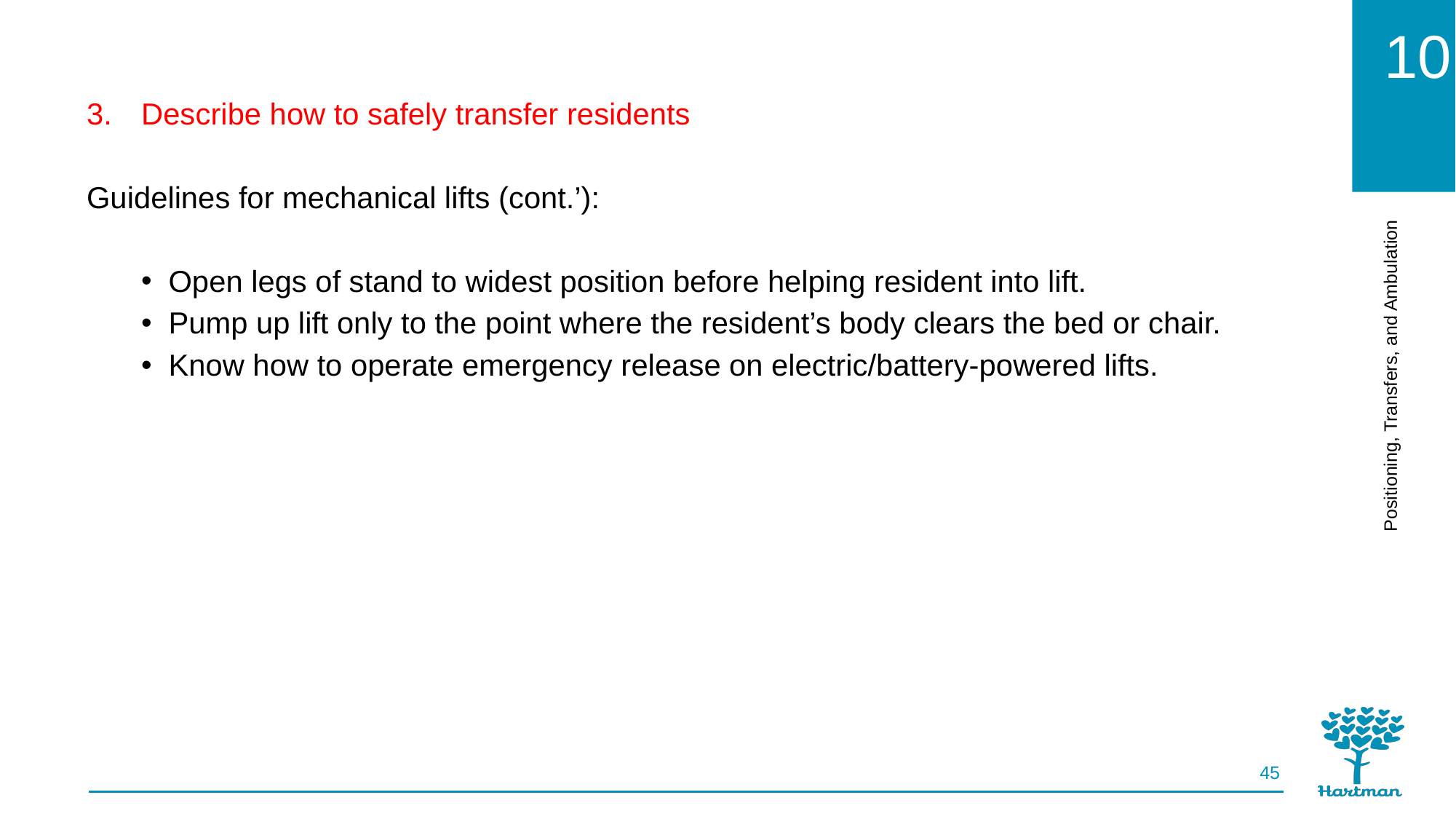

Describe how to safely transfer residents

Guidelines for mechanical lifts (cont.’):

Open legs of stand to widest position before helping resident into lift.
Pump up lift only to the point where the resident’s body clears the bed or chair.
Know how to operate emergency release on electric/battery-powered lifts.

45